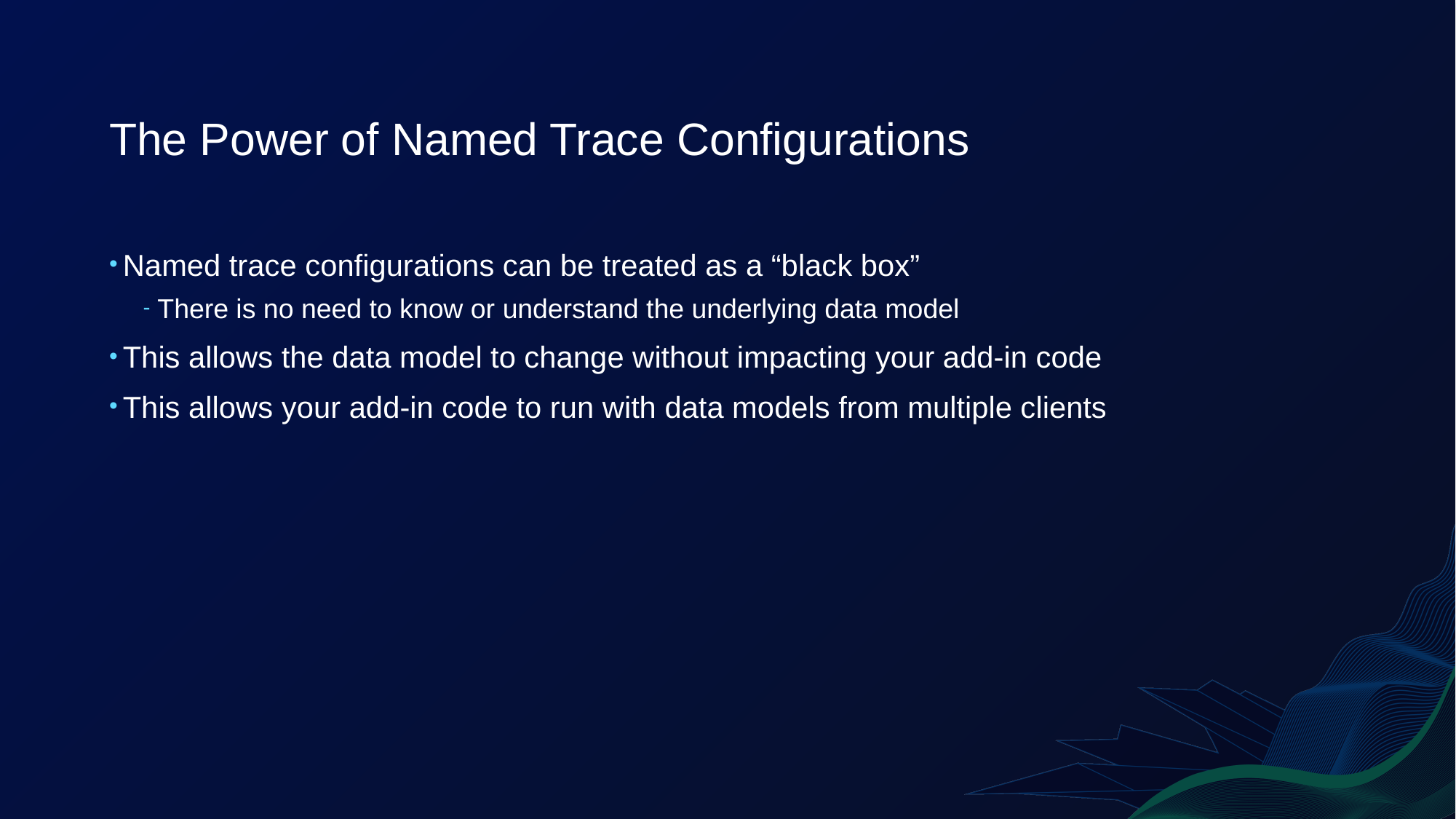

# The Power of Named Trace Configurations
Named trace configurations can be treated as a “black box”
There is no need to know or understand the underlying data model
This allows the data model to change without impacting your add-in code
This allows your add-in code to run with data models from multiple clients